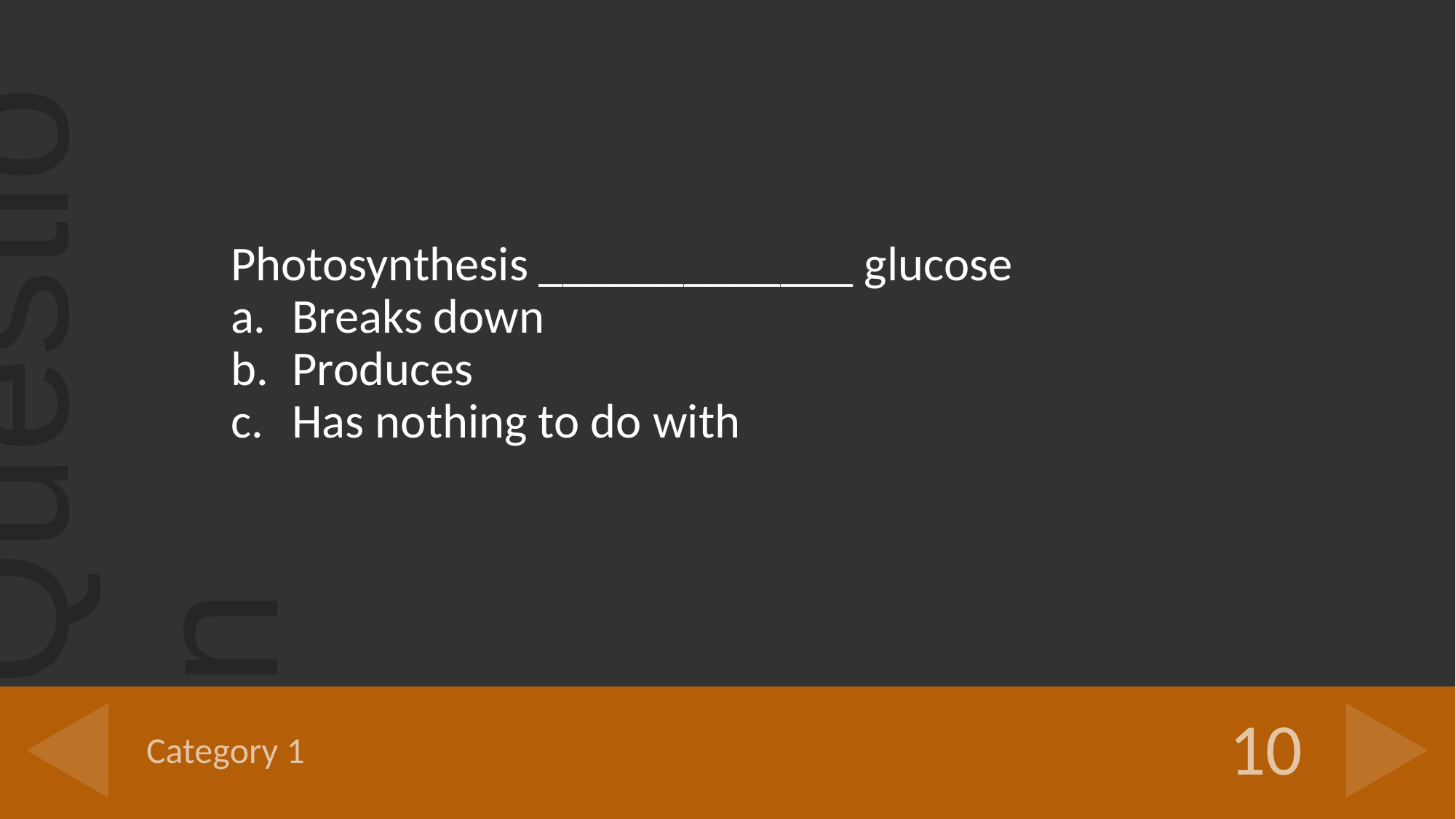

Photosynthesis _____________ glucose
Breaks down
Produces
Has nothing to do with
# Category 1
10